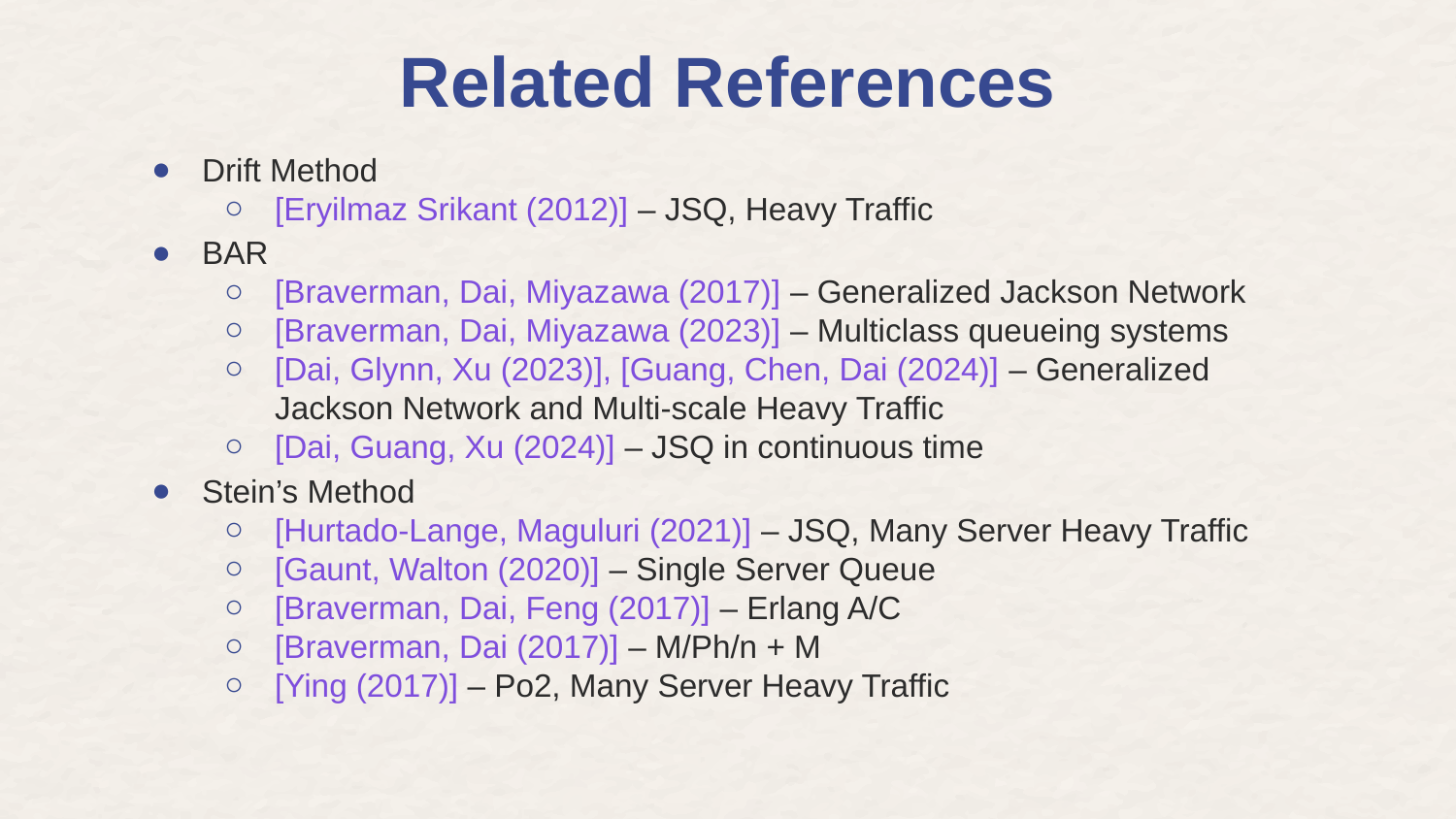

# Related References
Drift Method
[Eryilmaz Srikant (2012)] – JSQ, Heavy Traffic
BAR
[Braverman, Dai, Miyazawa (2017)] – Generalized Jackson Network
[Braverman, Dai, Miyazawa (2023)] – Multiclass queueing systems
[Dai, Glynn, Xu (2023)], [Guang, Chen, Dai (2024)] – Generalized Jackson Network and Multi-scale Heavy Traffic
[Dai, Guang, Xu (2024)] – JSQ in continuous time
Stein’s Method
[Hurtado-Lange, Maguluri (2021)] – JSQ, Many Server Heavy Traffic
[Gaunt, Walton (2020)] – Single Server Queue
[Braverman, Dai, Feng (2017)] – Erlang A/C
[Braverman, Dai (2017)] – M/Ph/n + M
[Ying (2017)] – Po2, Many Server Heavy Traffic